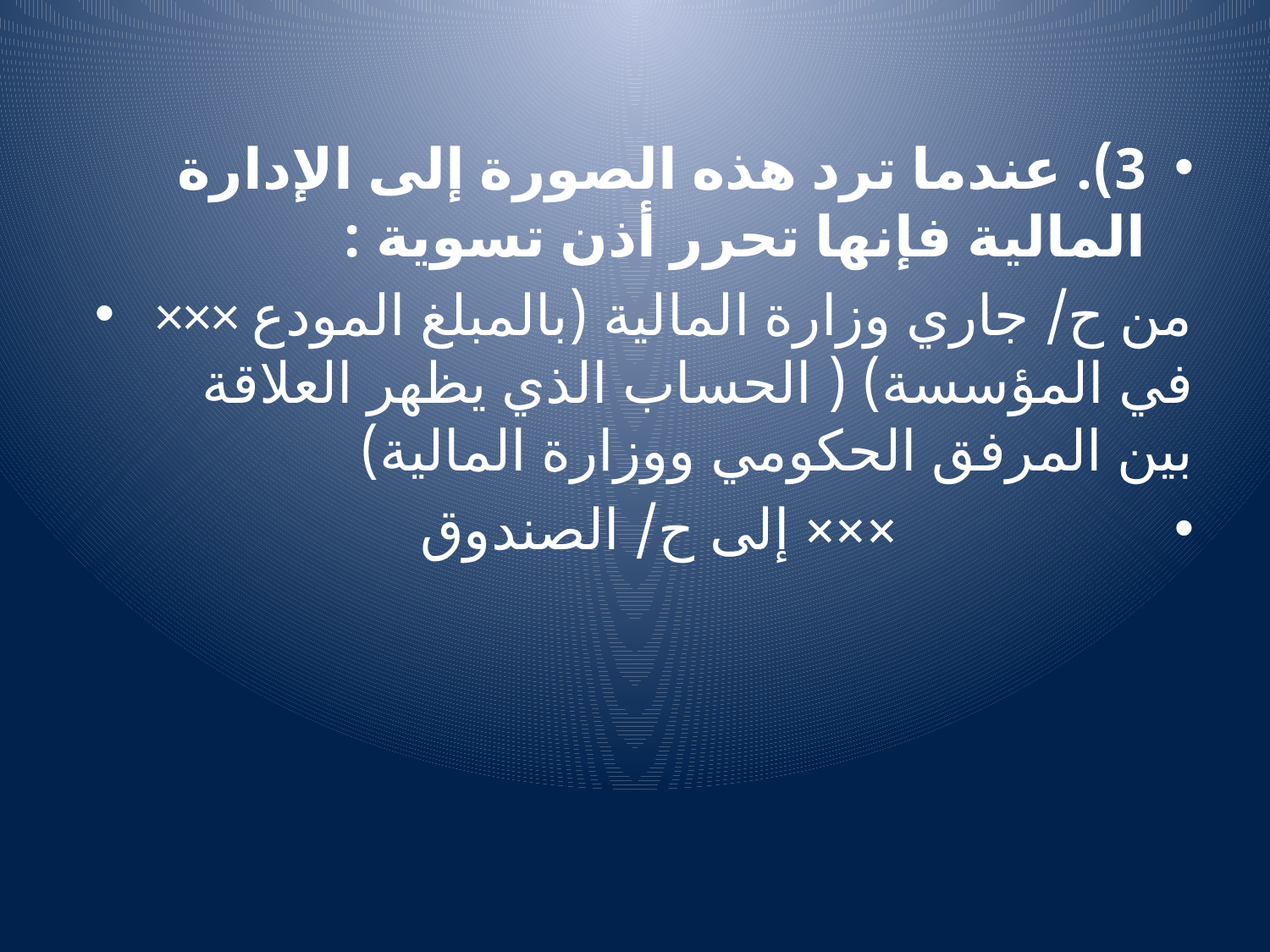

#
3). عندما ترد هذه الصورة إلى الإدارة المالية فإنها تحرر أذن تسوية :
 ××× من ح/ جاري وزارة المالية (بالمبلغ المودع في المؤسسة) ( الحساب الذي يظهر العلاقة بين المرفق الحكومي ووزارة المالية)
                 ××× إلى ح/ الصندوق